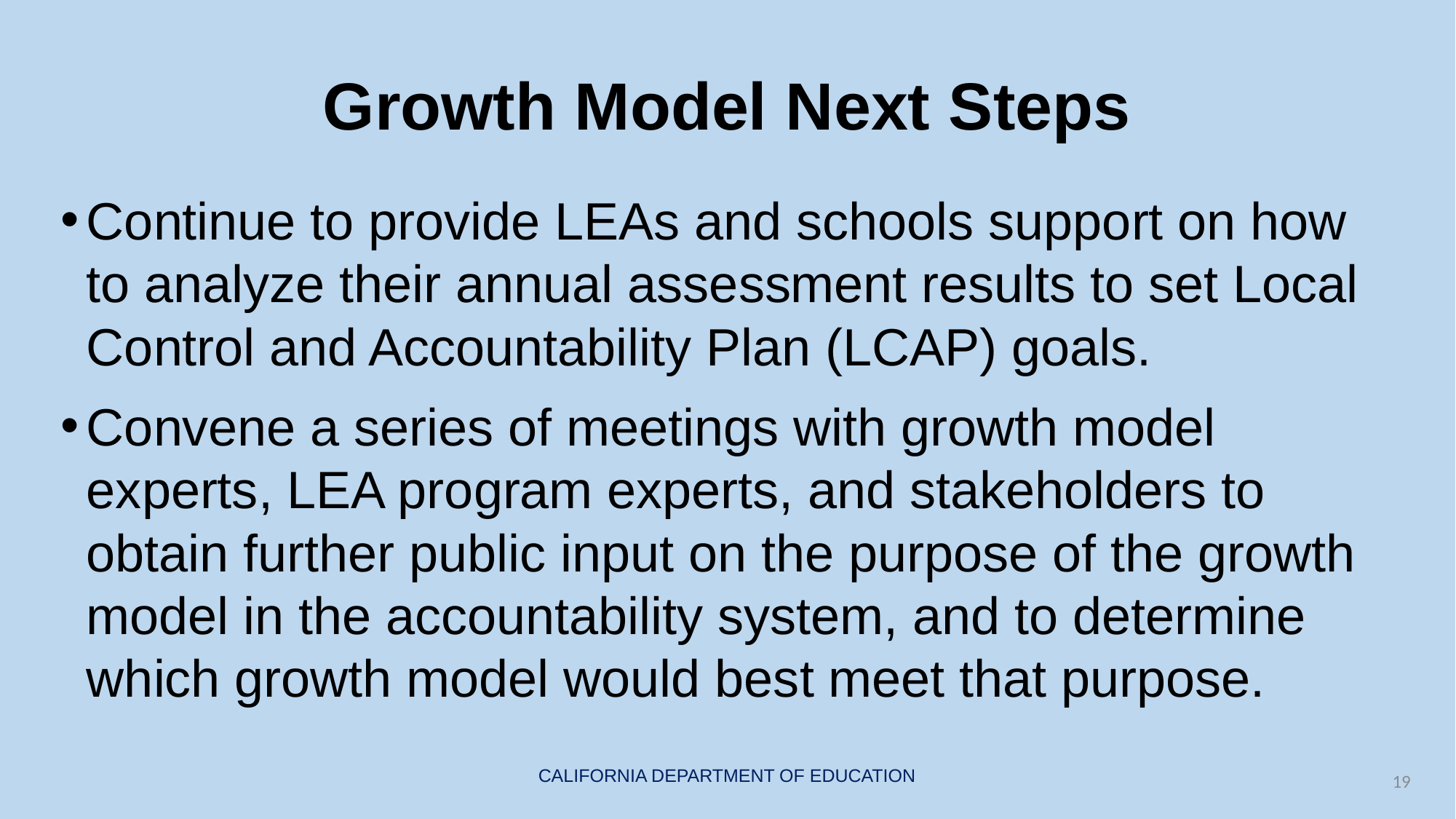

# Growth Model Next Steps
Continue to provide LEAs and schools support on how to analyze their annual assessment results to set Local Control and Accountability Plan (LCAP) goals.
Convene a series of meetings with growth model experts, LEA program experts, and stakeholders to obtain further public input on the purpose of the growth model in the accountability system, and to determine which growth model would best meet that purpose.
19